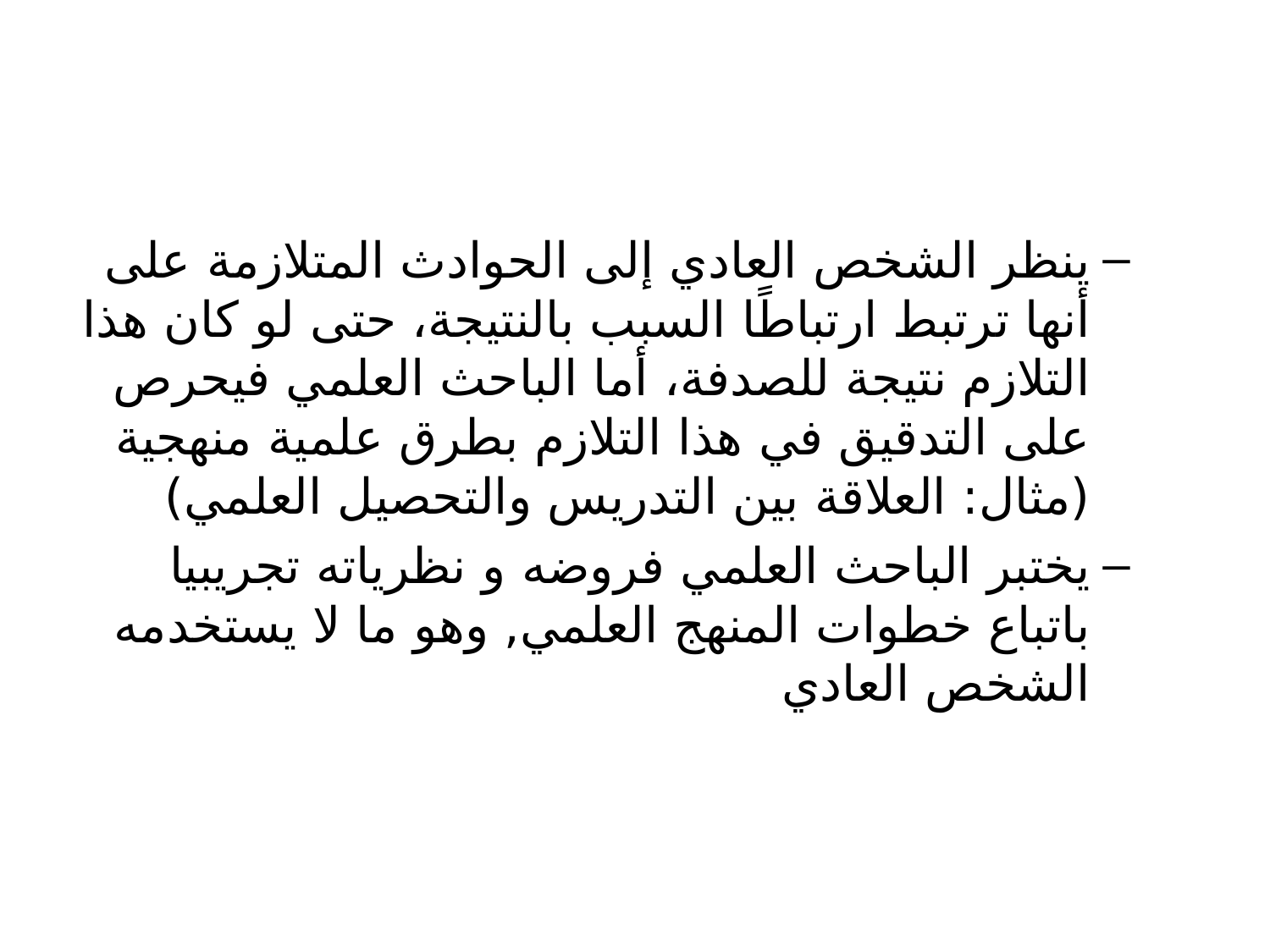

#
ينظر الشخص العادي إلى الحوادث المتلازمة على أنها ترتبط ارتباطًا السبب بالنتيجة، حتى لو كان هذا التلازم نتيجة للصدفة، أما الباحث العلمي فيحرص على التدقيق في هذا التلازم بطرق علمية منهجية (مثال: العلاقة بين التدريس والتحصيل العلمي)
يختبر الباحث العلمي فروضه و نظرياته تجريبيا باتباع خطوات المنهج العلمي, وهو ما لا يستخدمه الشخص العادي